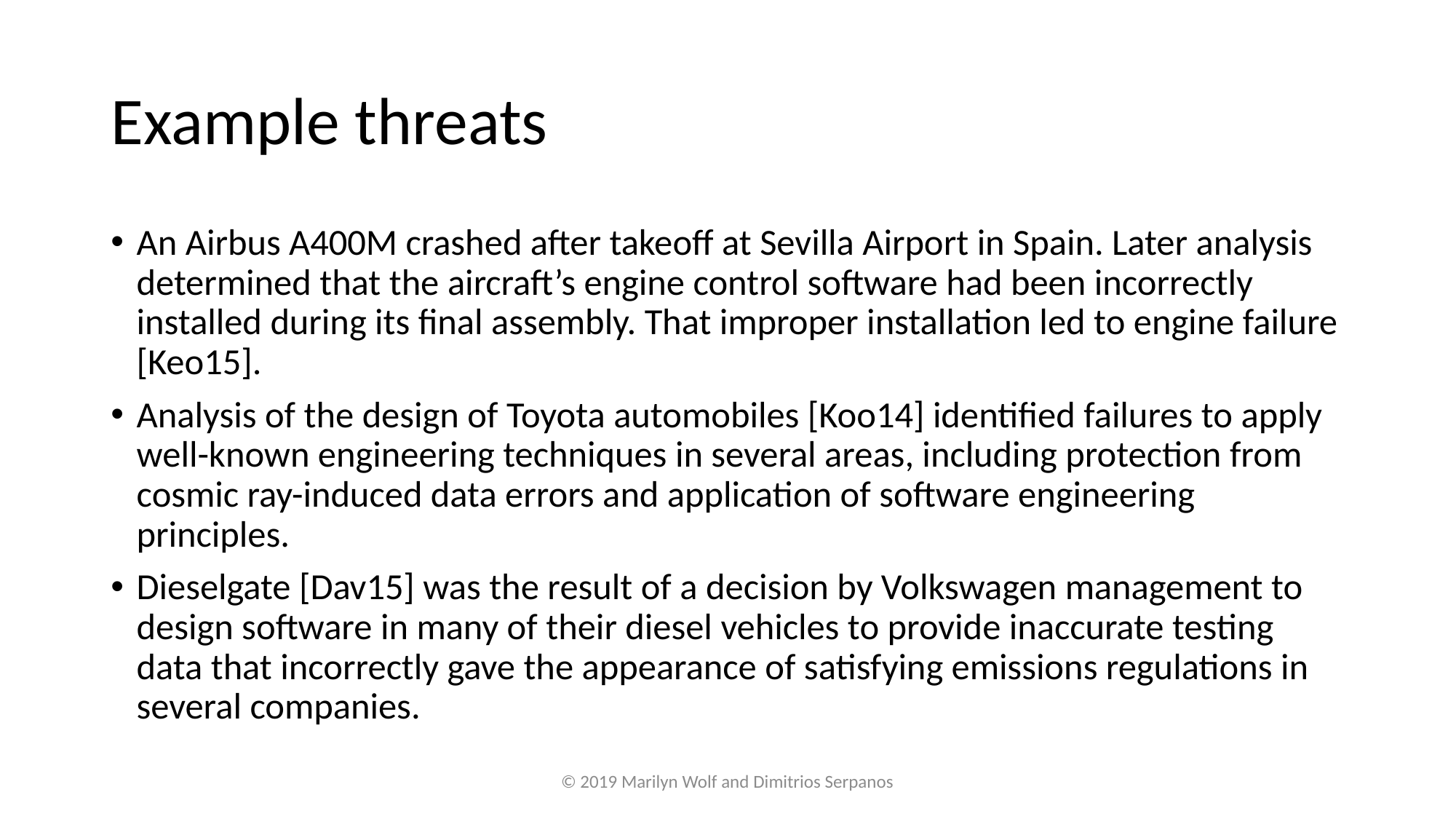

# Example threats
An Airbus A400M crashed after takeoff at Sevilla Airport in Spain. Later analysis determined that the aircraft’s engine control software had been incorrectly installed during its final assembly. That improper installation led to engine failure [Keo15].
Analysis of the design of Toyota automobiles [Koo14] identified failures to apply well-known engineering techniques in several areas, including protection from cosmic ray-induced data errors and application of software engineering principles.
Dieselgate [Dav15] was the result of a decision by Volkswagen management to design software in many of their diesel vehicles to provide inaccurate testing data that incorrectly gave the appearance of satisfying emissions regulations in several companies.

© 2019 Marilyn Wolf and Dimitrios Serpanos